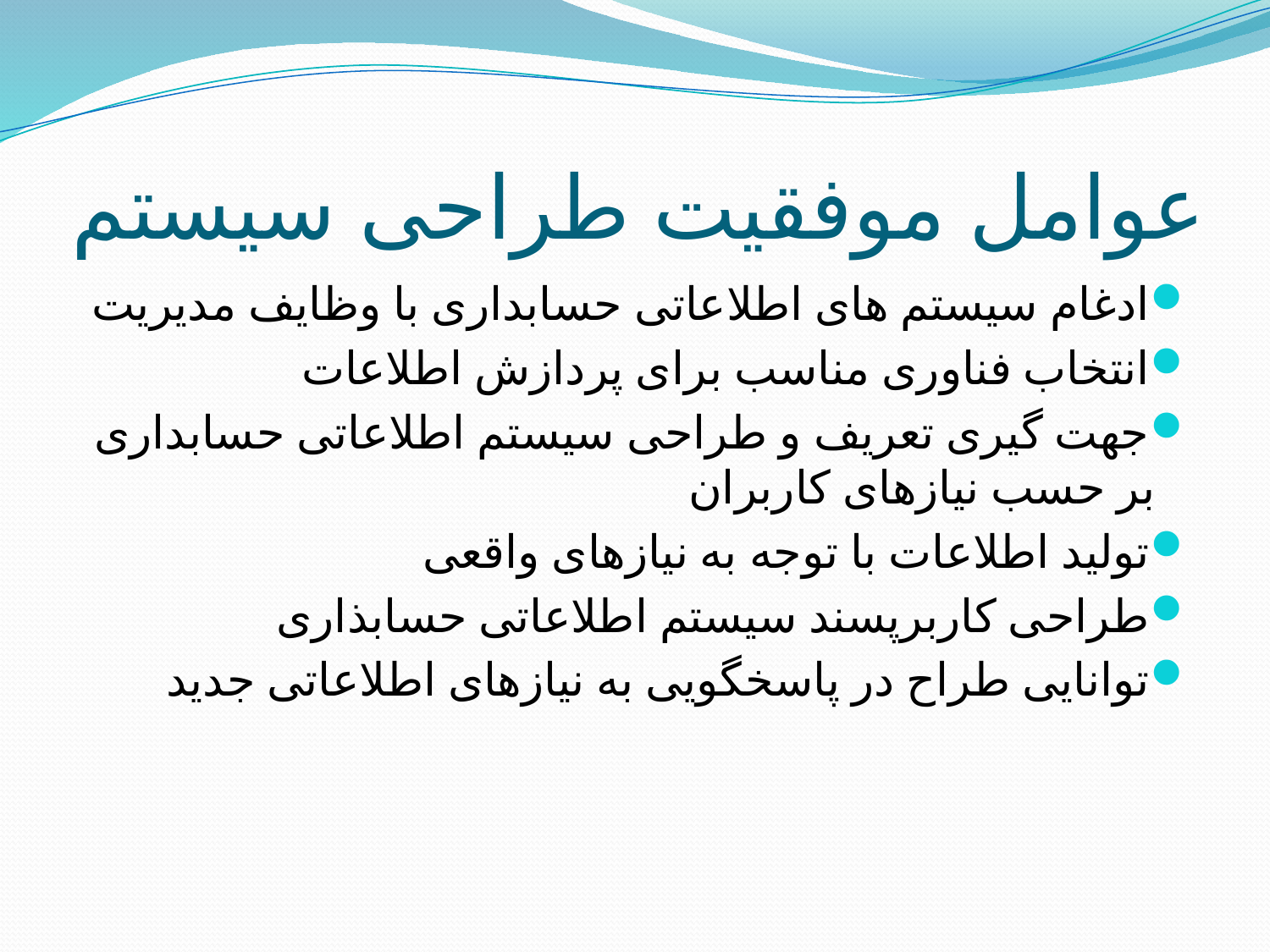

# عوامل موفقیت طراحی سیستم
ادغام سیستم های اطلاعاتی حسابداری با وظایف مدیریت
انتخاب فناوری مناسب برای پردازش اطلاعات
جهت گیری تعریف و طراحی سیستم اطلاعاتی حسابداری بر حسب نیازهای کاربران
تولید اطلاعات با توجه به نیازهای واقعی
طراحی کاربرپسند سیستم اطلاعاتی حسابذاری
توانایی طراح در پاسخگویی به نیازهای اطلاعاتی جدید